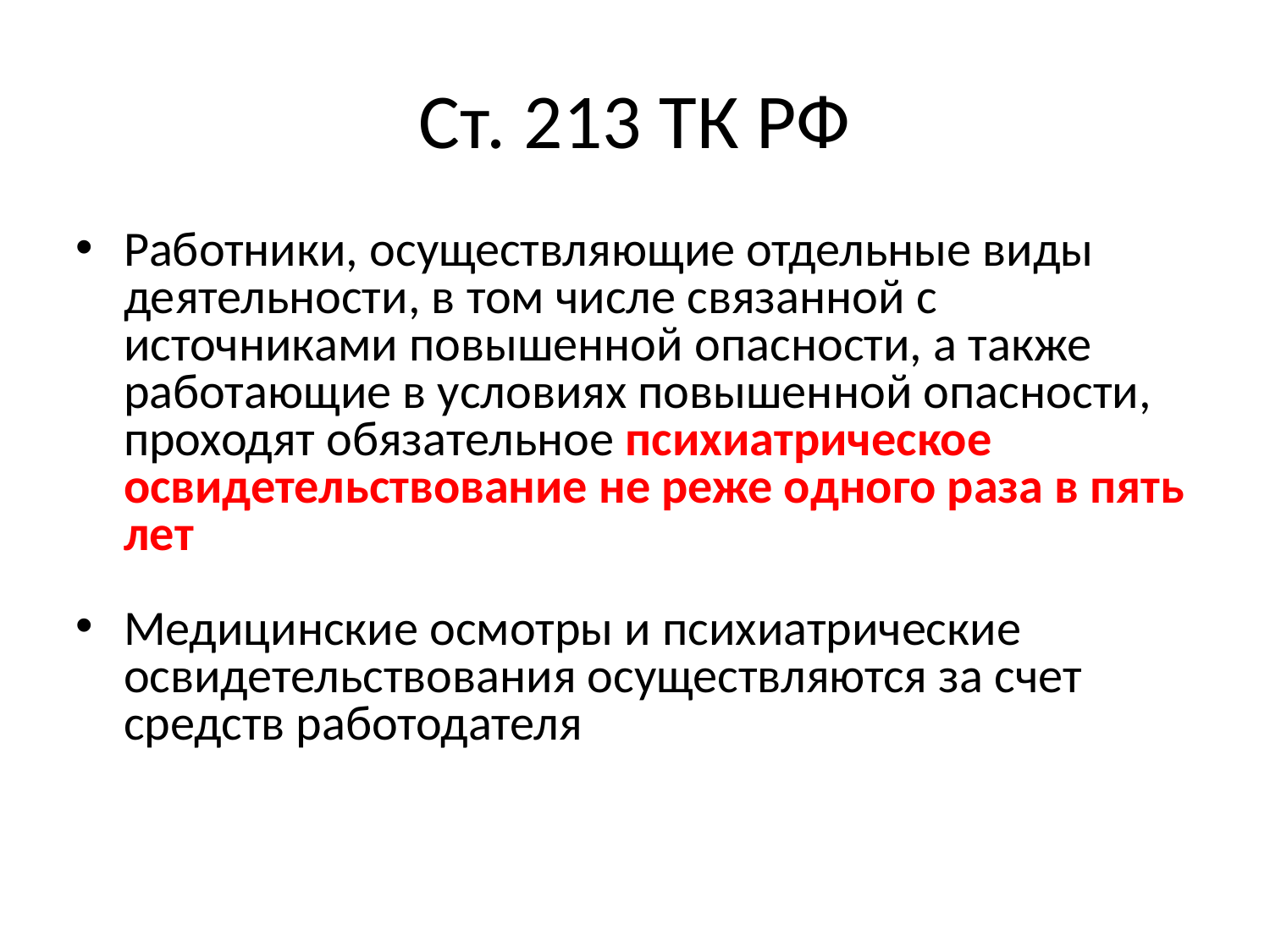

Ст. 213 ТК РФ
Работники, осуществляющие отдельные виды деятельности, в том числе связанной с источниками повышенной опасности, а также работающие в условиях повышенной опасности, проходят обязательное психиатрическое освидетельствование не реже одного раза в пять лет

Медицинские осмотры и психиатрические освидетельствования осуществляются за счет средств работодателя